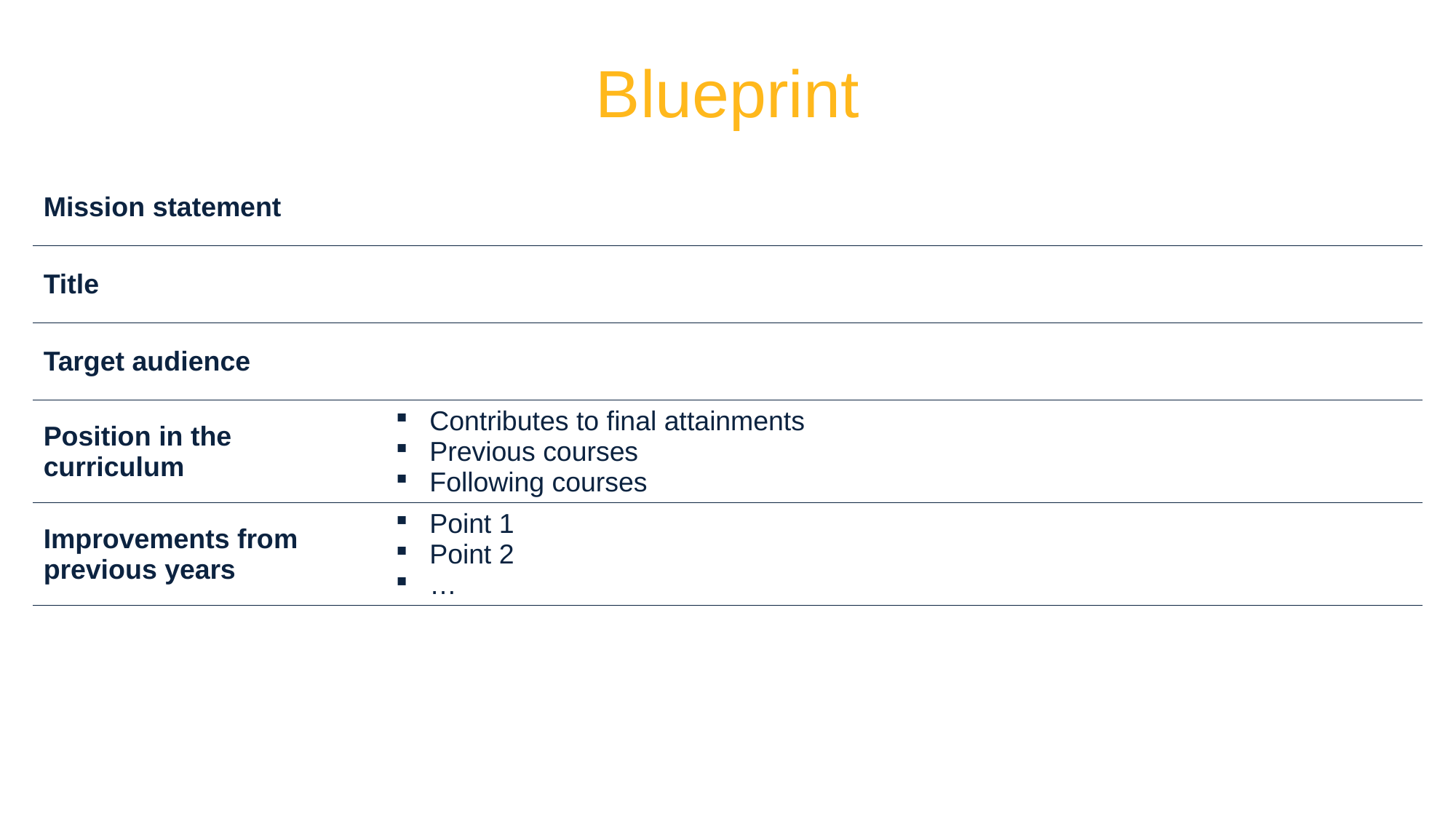

# Blueprint
| Mission statement |  |
| --- | --- |
| Title |  |
| Target audience |  |
| Position in the curriculum | Contributes to final attainments Previous courses Following courses |
| Improvements from previous years | Point 1 Point 2 … |